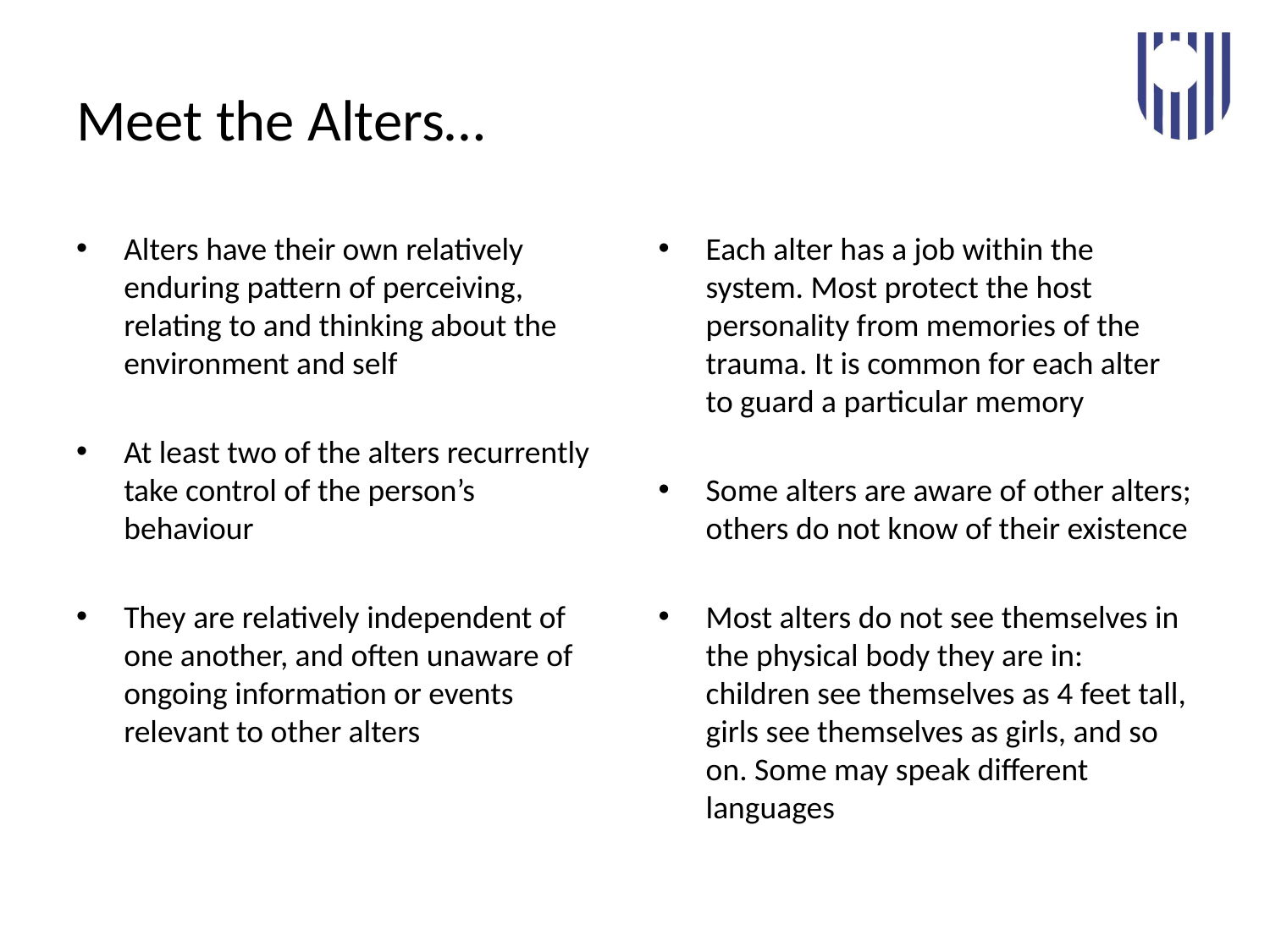

# Meet the Alters…
Alters have their own relatively enduring pattern of perceiving, relating to and thinking about the environment and self

At least two of the alters recurrently take control of the person’s behaviour

They are relatively independent of one another, and often unaware of ongoing information or events relevant to other alters
Each alter has a job within the system. Most protect the host personality from memories of the trauma. It is common for each alter to guard a particular memory

Some alters are aware of other alters; others do not know of their existence

Most alters do not see themselves in the physical body they are in: children see themselves as 4 feet tall, girls see themselves as girls, and so on. Some may speak different languages